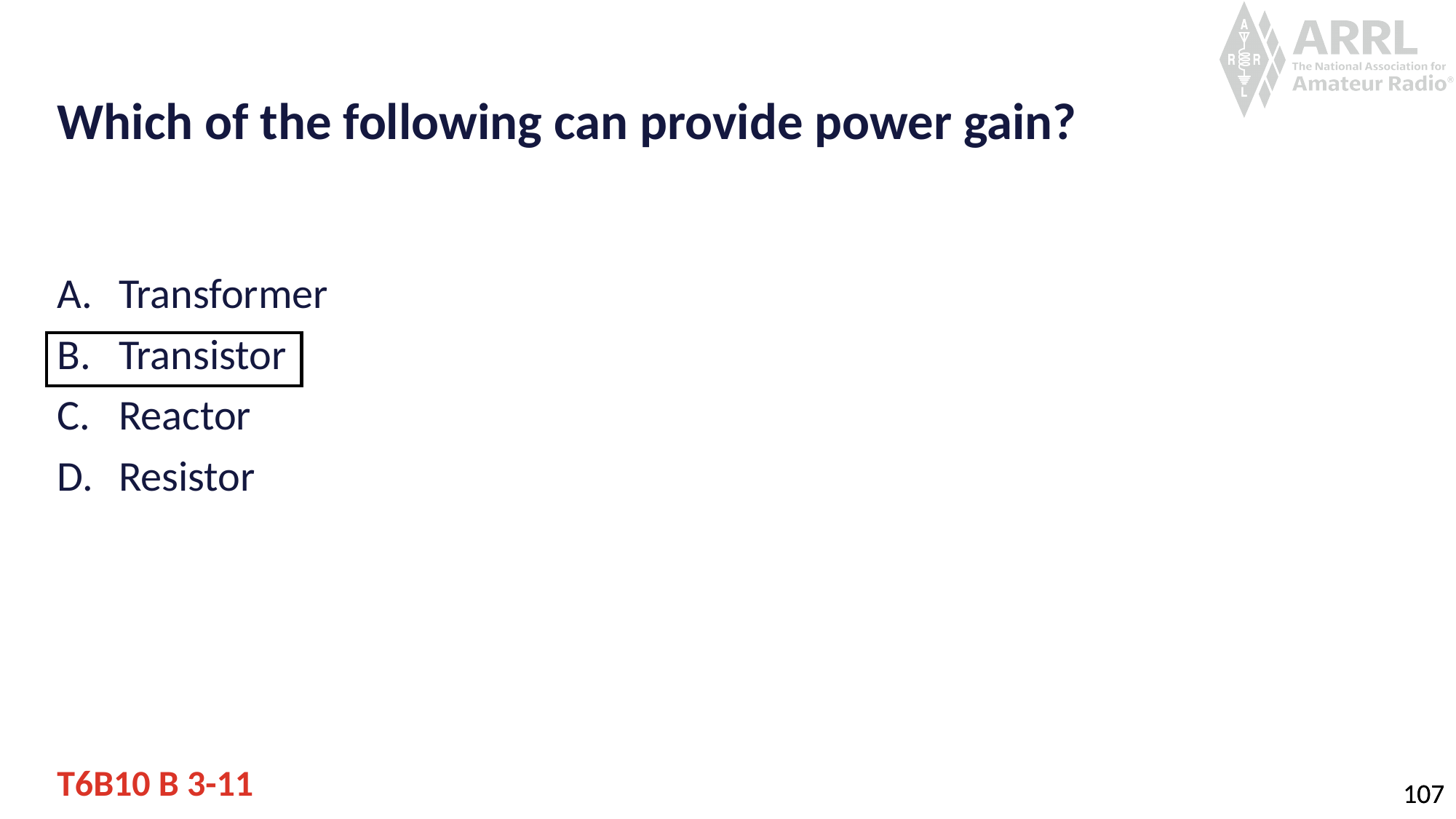

# Which of the following can provide power gain?
Transformer
Transistor
Reactor
Resistor

T6B10 B 3-11